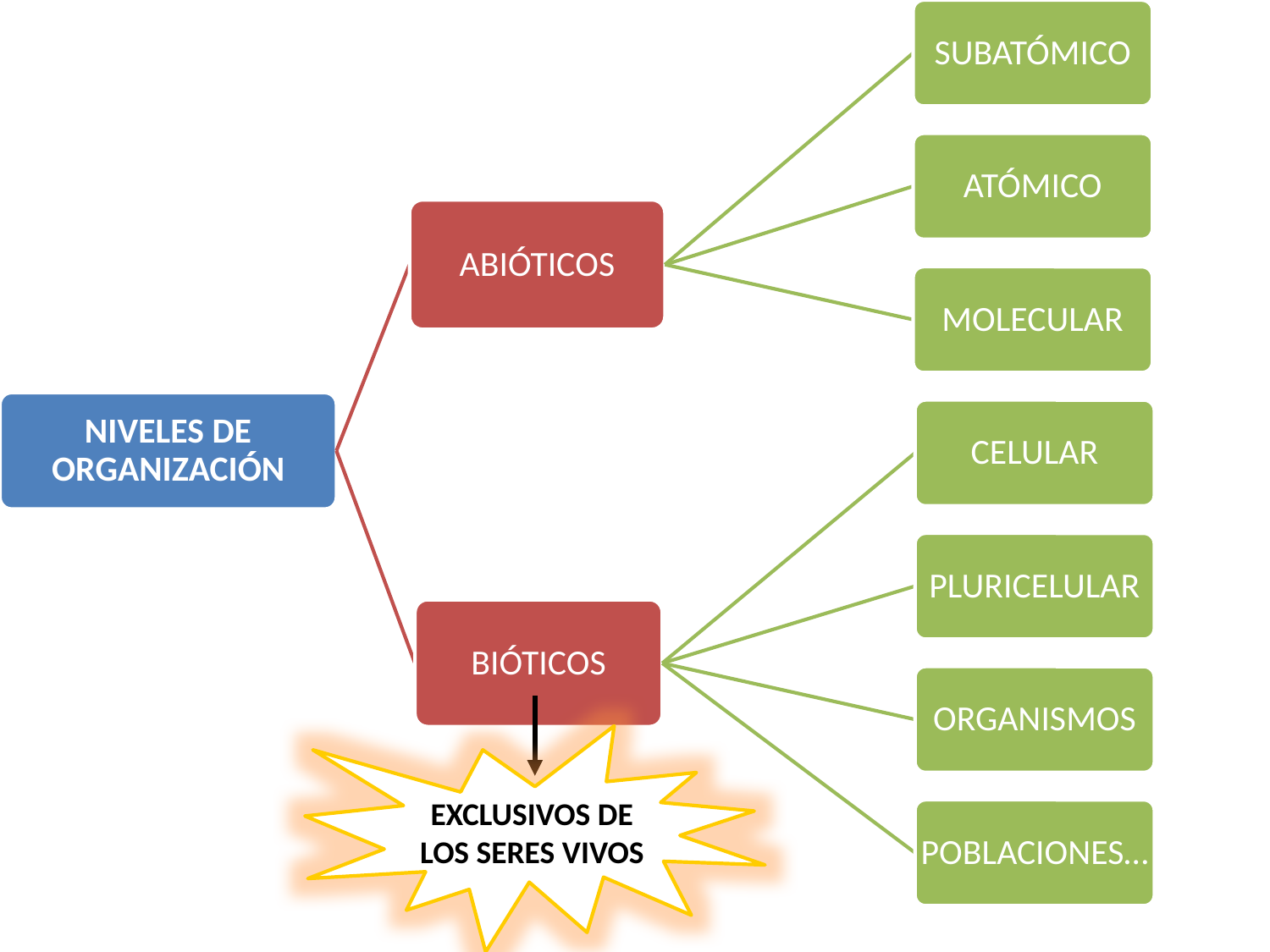

NIVELES DE ORGANIZACIÓN

ABIÓTICOS

SUBATÓMICO

ATÓMICO

MOLECULAR

BIÓTICOS

CELULAR

PLURICELULAR

ORGANISMOS

POBLACIONES…
EXCLUSIVOS DE LOS SERES VIVOS